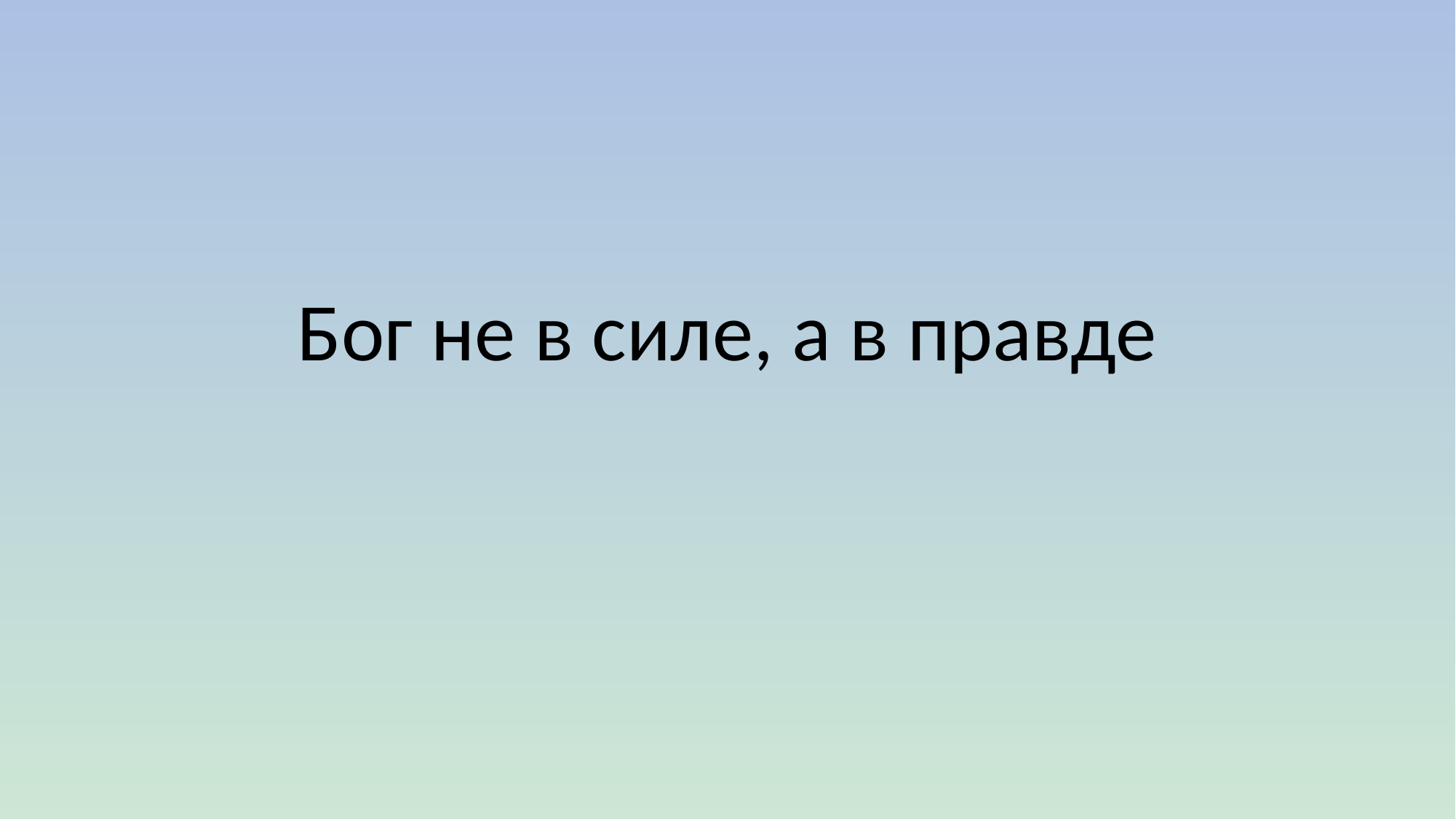

#

Бог не в силе, а в правде